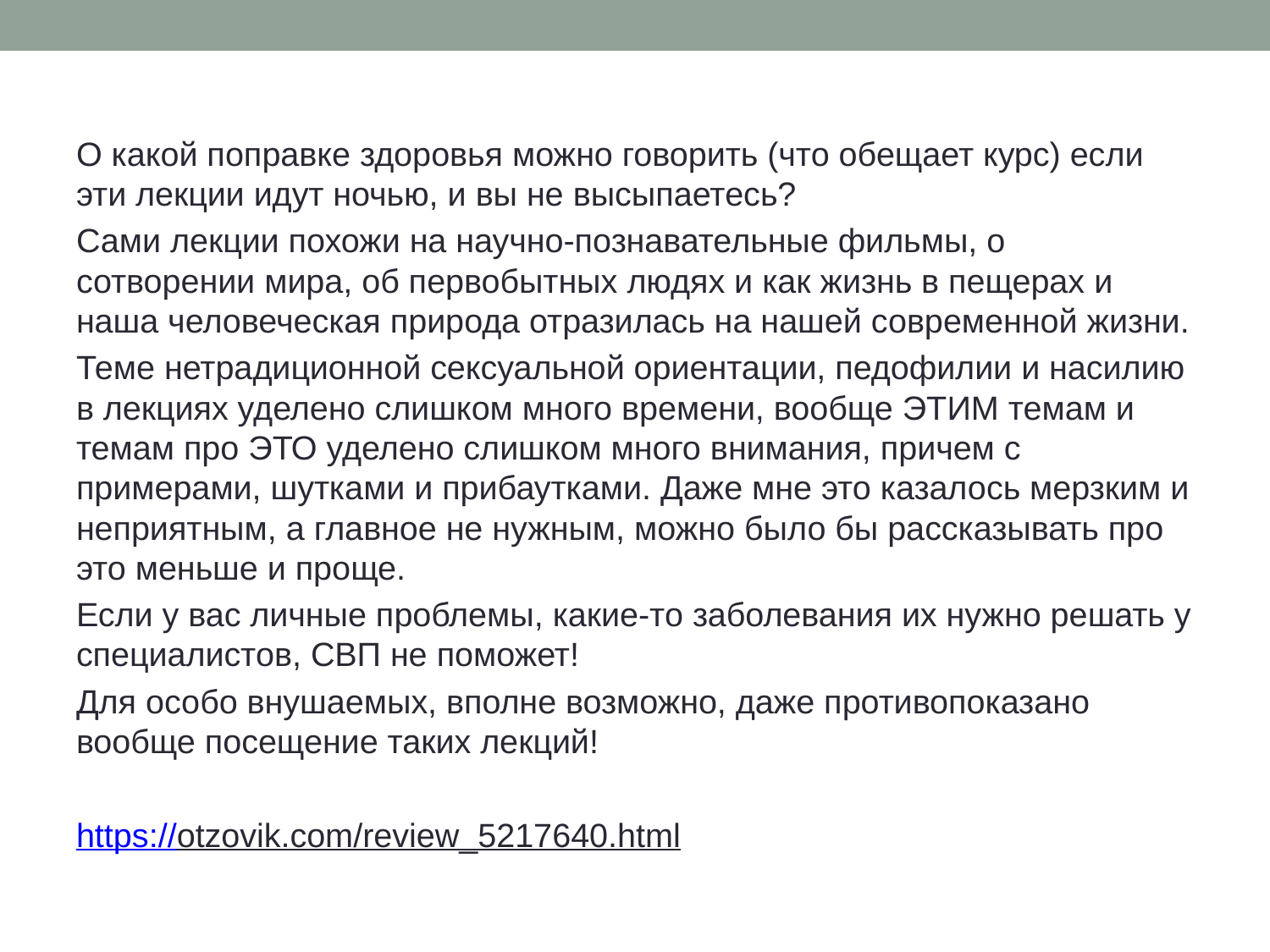

О какой поправке здоровья можно говорить (что обещает курс) если эти лекции идут ночью, и вы не высыпаетесь?
Сами лекции похожи на научно-познавательные фильмы, о сотворении мира, об первобытных людях и как жизнь в пещерах и наша человеческая природа отразилась на нашей современной жизни.
Теме нетрадиционной сексуальной ориентации, педофилии и насилию в лекциях уделено слишком много времени, вообще ЭТИМ темам и темам про ЭТО уделено слишком много внимания, причем с примерами, шутками и прибаутками. Даже мне это казалось мерзким и неприятным, а главное не нужным, можно было бы рассказывать про это меньше и проще.
Если у вас личные проблемы, какие-то заболевания их нужно решать у специалистов, СВП не поможет!
Для особо внушаемых, вполне возможно, даже противопоказано вообще посещение таких лекций!

https://otzovik.com/review_5217640.html